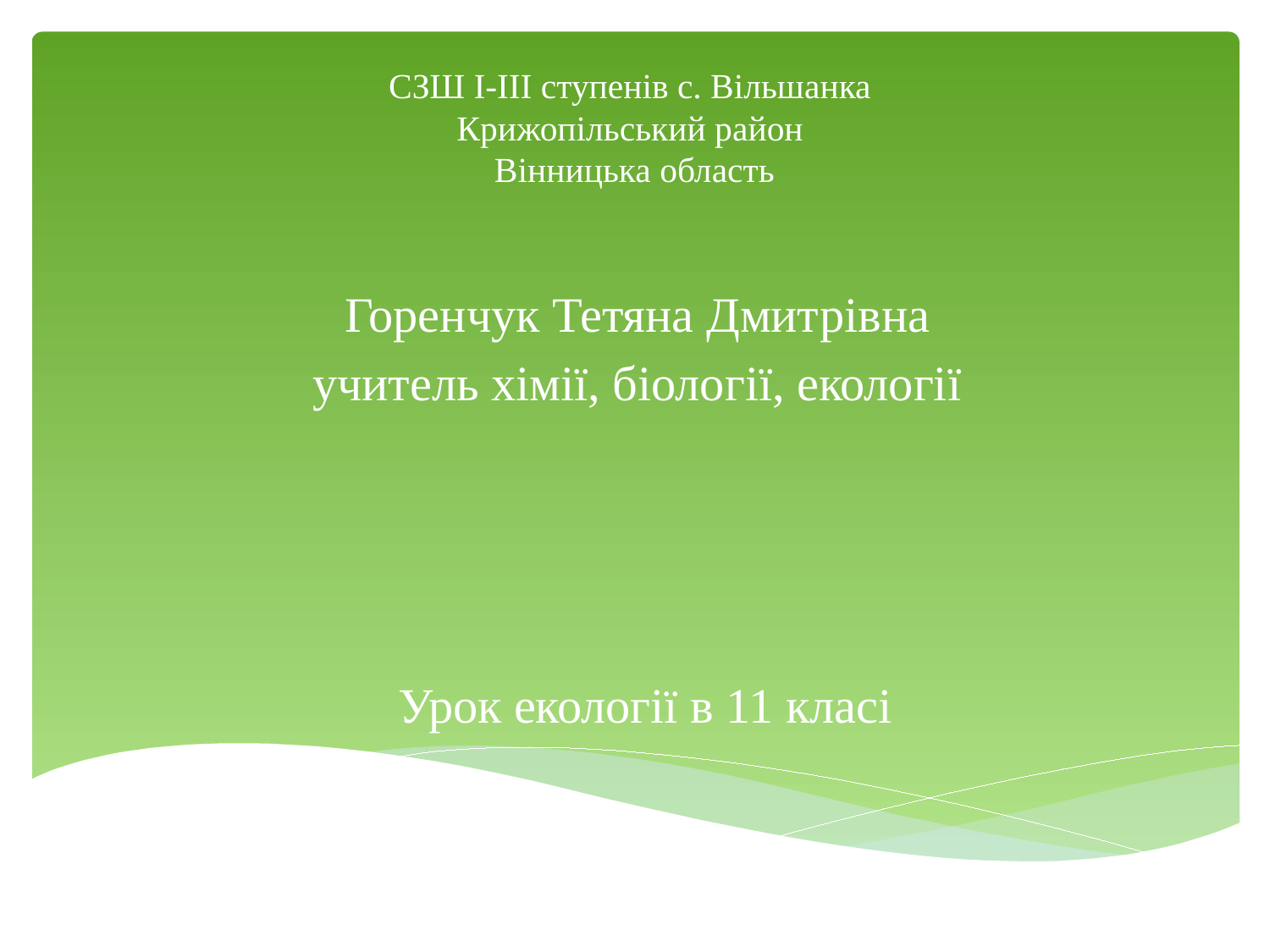

# СЗШ І-ІІІ ступенів с. Вільшанка Крижопільський район Вінницька область
Горенчук Тетяна Дмитрівна
учитель хімії, біології, екології
Урок екології в 11 класі